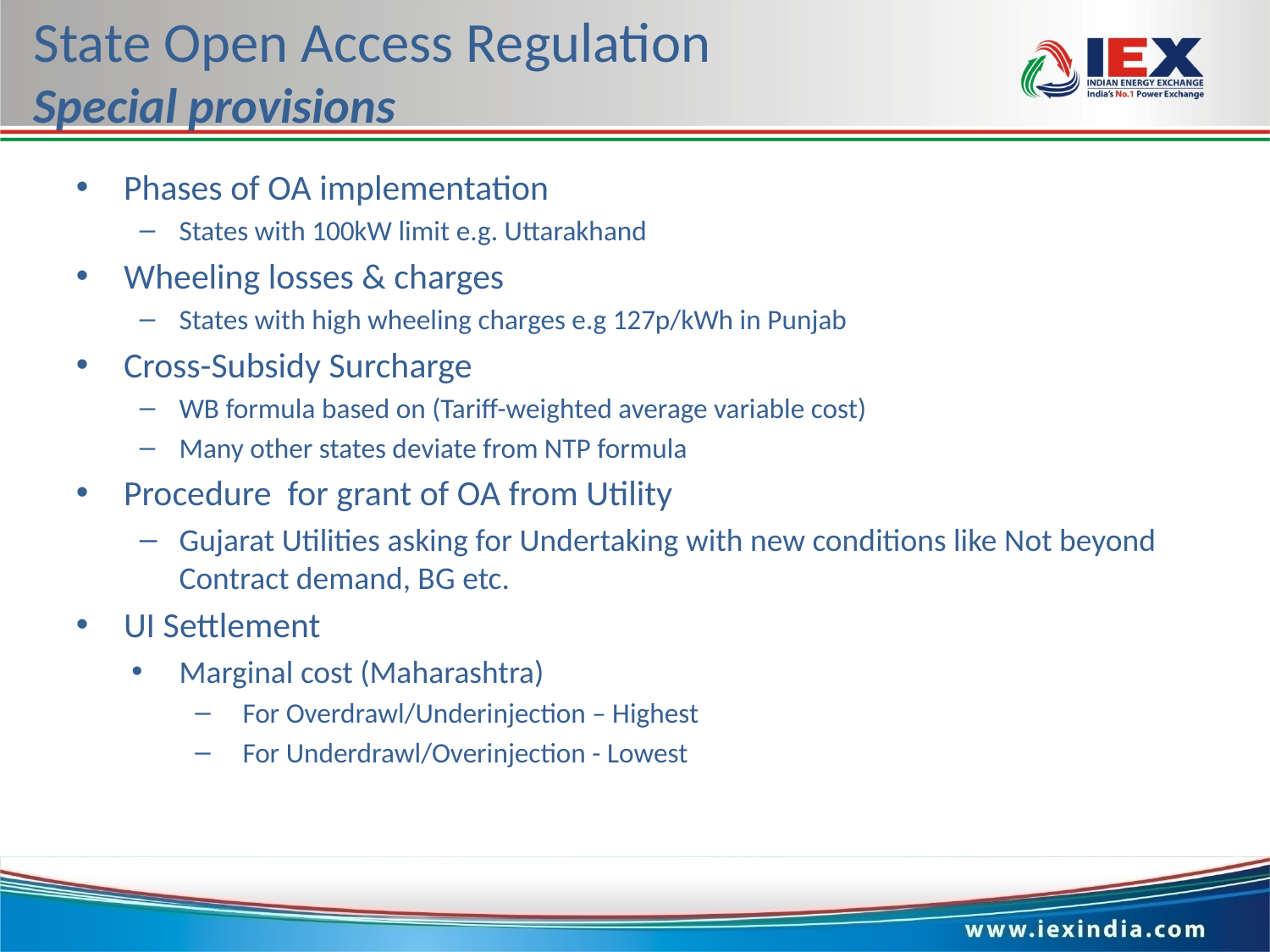

# State Open Access Regulation Special provisions
Phases of OA implementation
States with 100kW limit e.g. Uttarakhand
Wheeling losses & charges
States with high wheeling charges e.g 127p/kWh in Punjab
Cross-Subsidy Surcharge
WB formula based on (Tariff-weighted average variable cost)
Many other states deviate from NTP formula
Procedure  for grant of OA from Utility
Gujarat Utilities asking for Undertaking with new conditions like Not beyond Contract demand, BG etc.
UI Settlement
Marginal cost (Maharashtra)
For Overdrawl/Underinjection – Highest
For Underdrawl/Overinjection - Lowest